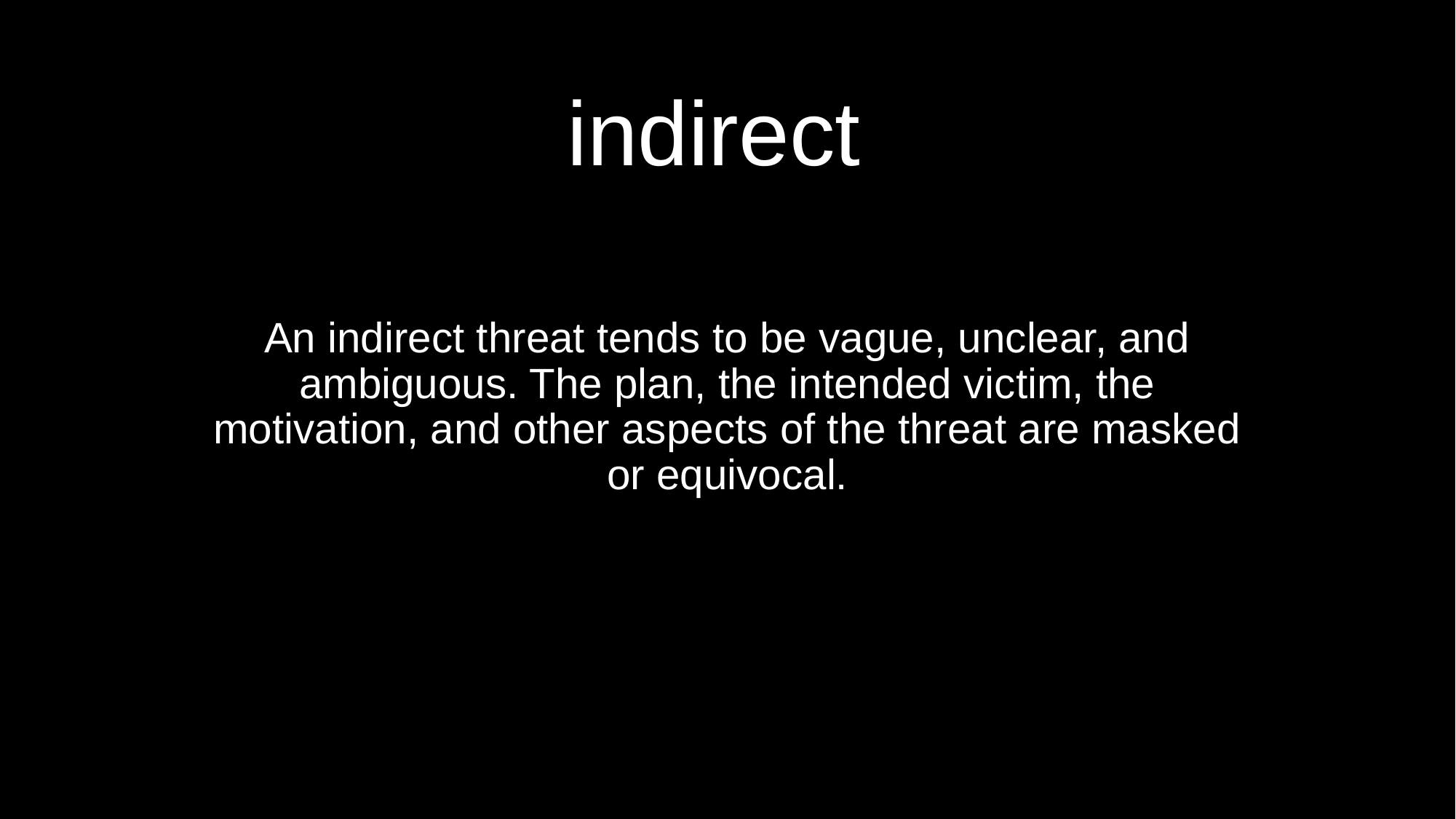

# indirect
An indirect threat tends to be vague, unclear, and ambiguous. The plan, the intended victim, the motivation, and other aspects of the threat are masked or equivocal.